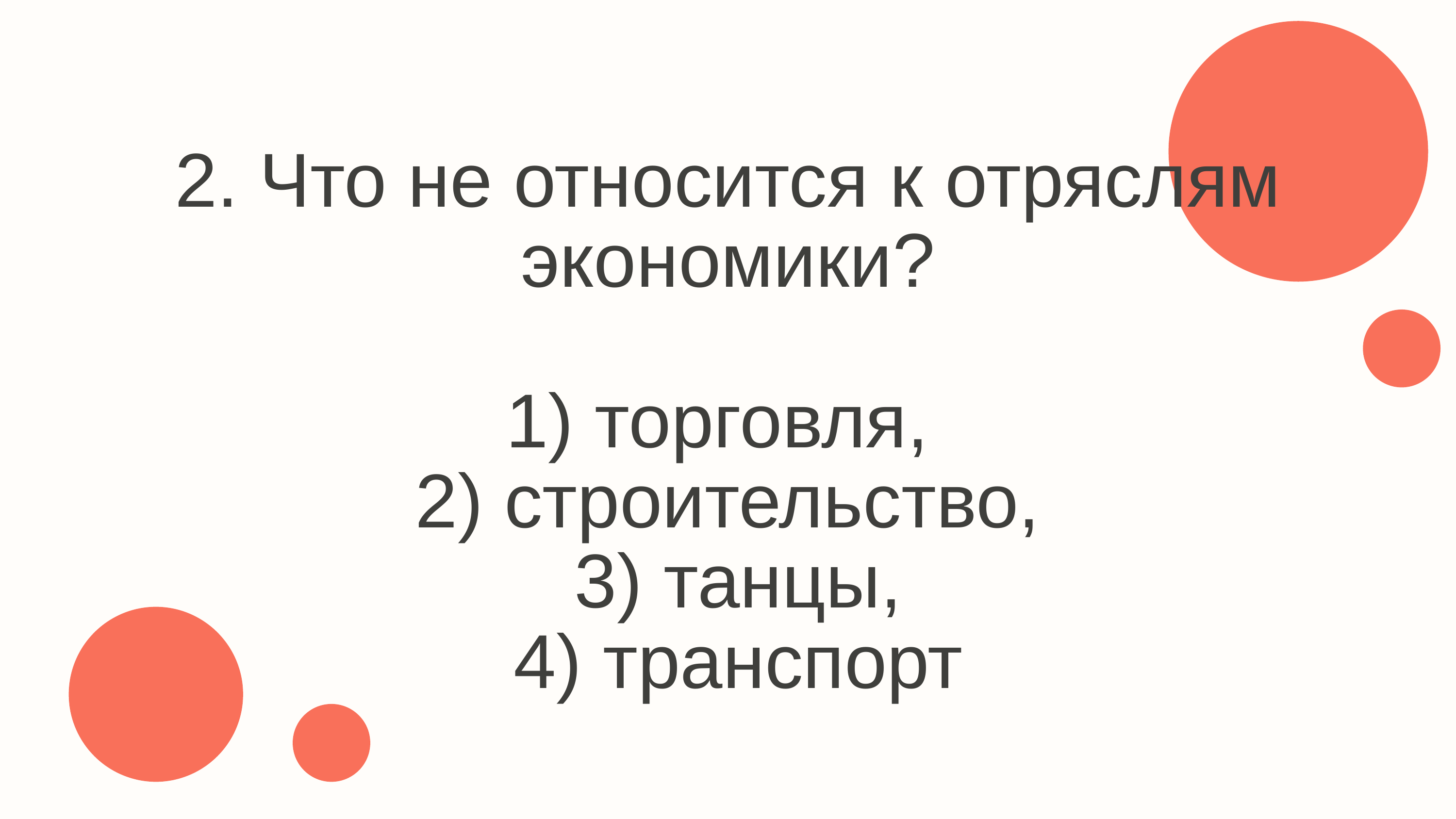

2. Что не относится к отряслям экономики?

1) торговля,
2) строительство,
 3) танцы,
 4) транспорт